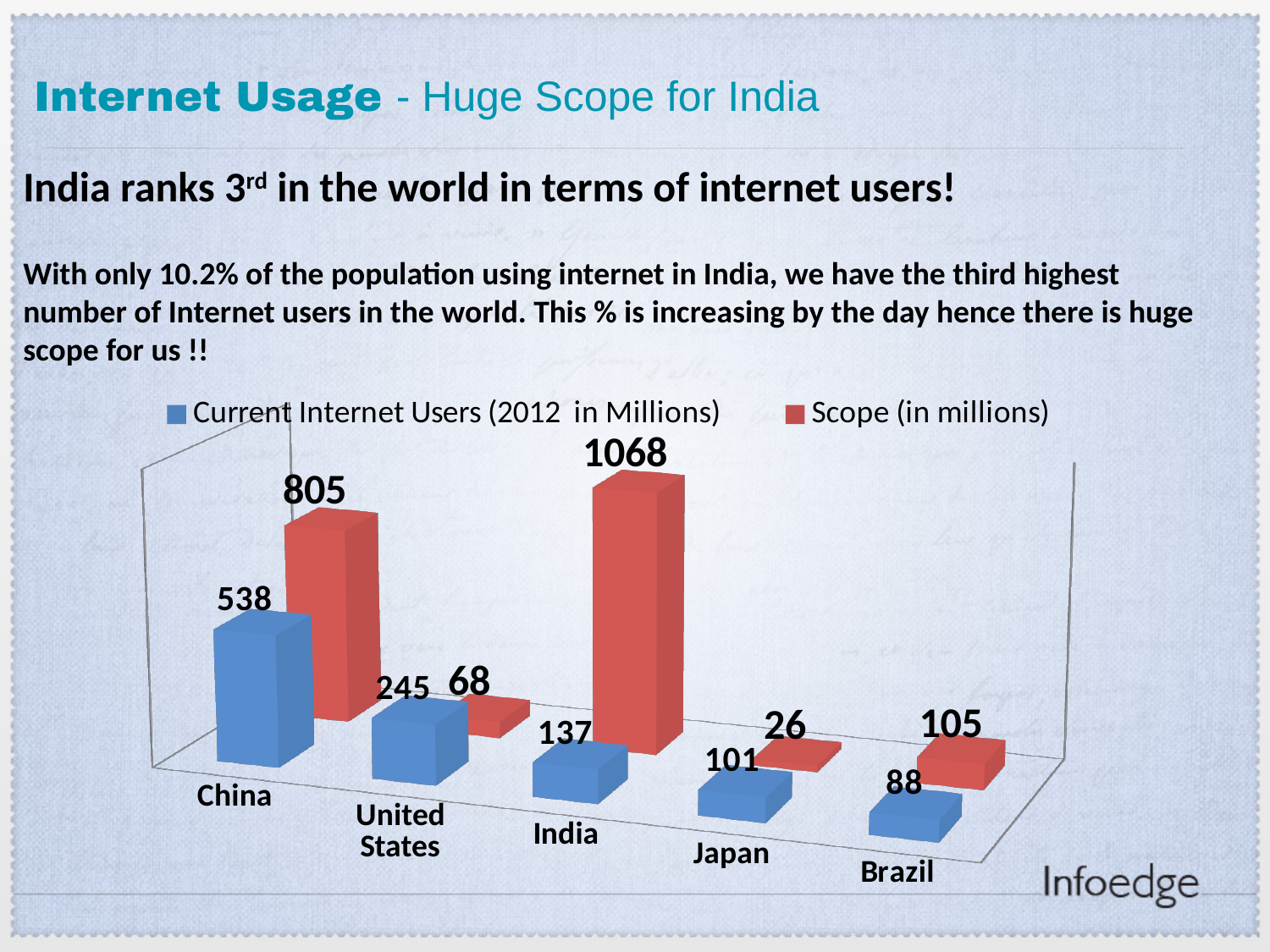

Internet Usage - Huge Scope for India
India ranks 3rd in the world in terms of internet users!

With only 10.2% of the population using internet in India, we have the third highest number of Internet users in the world. This % is increasing by the day hence there is huge scope for us !!

[unsupported chart]